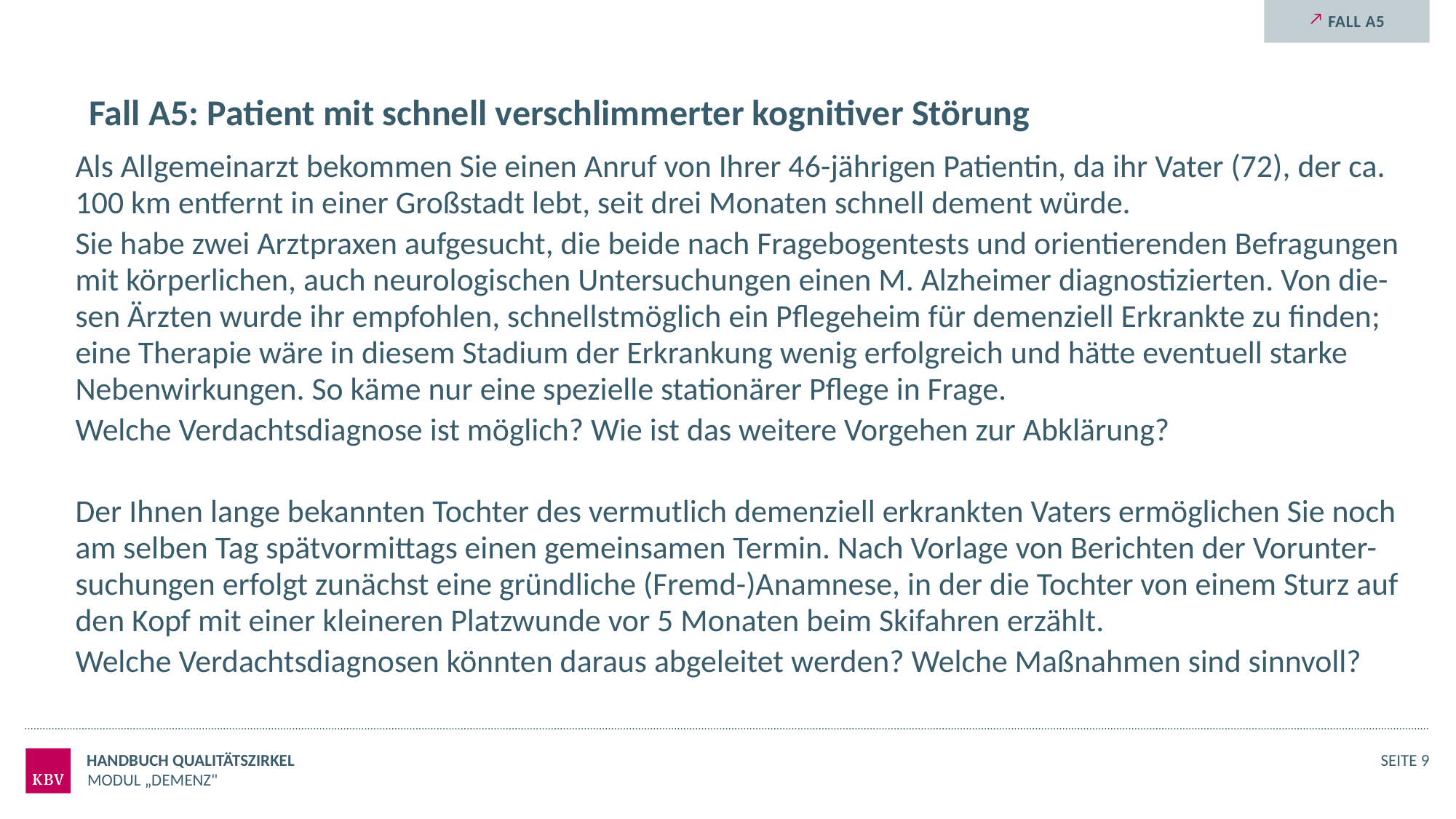

Fall A5
# Fall A5: Patient mit schnell verschlimmerter kognitiver Störung
Als Allgemeinarzt bekommen Sie einen Anruf von Ihrer 46-jährigen Patientin, da ihr Vater (72), der ca. 100 km entfernt in einer Großstadt lebt, seit drei Monaten schnell dement würde.
Sie habe zwei Arztpraxen aufgesucht, die beide nach Fragebogentests und orientierenden Befragungen mit körperlichen, auch neurologischen Untersuchungen einen M. Alzheimer diagnostizierten. Von die-sen Ärzten wurde ihr empfohlen, schnellstmöglich ein Pflegeheim für demenziell Erkrankte zu finden; eine Therapie wäre in diesem Stadium der Erkrankung wenig erfolgreich und hätte eventuell starke Nebenwirkungen. So käme nur eine spezielle stationärer Pflege in Frage.
Welche Verdachtsdiagnose ist möglich? Wie ist das weitere Vorgehen zur Abklärung?

Der Ihnen lange bekannten Tochter des vermutlich demenziell erkrankten Vaters ermöglichen Sie noch am selben Tag spätvormittags einen gemeinsamen Termin. Nach Vorlage von Berichten der Vorunter-suchungen erfolgt zunächst eine gründliche (Fremd-)Anamnese, in der die Tochter von einem Sturz auf den Kopf mit einer kleineren Platzwunde vor 5 Monaten beim Skifahren erzählt.
Welche Verdachtsdiagnosen könnten daraus abgeleitet werden? Welche Maßnahmen sind sinnvoll?
Handbuch Qualitätszirkel
Seite 9
Modul „Demenz"